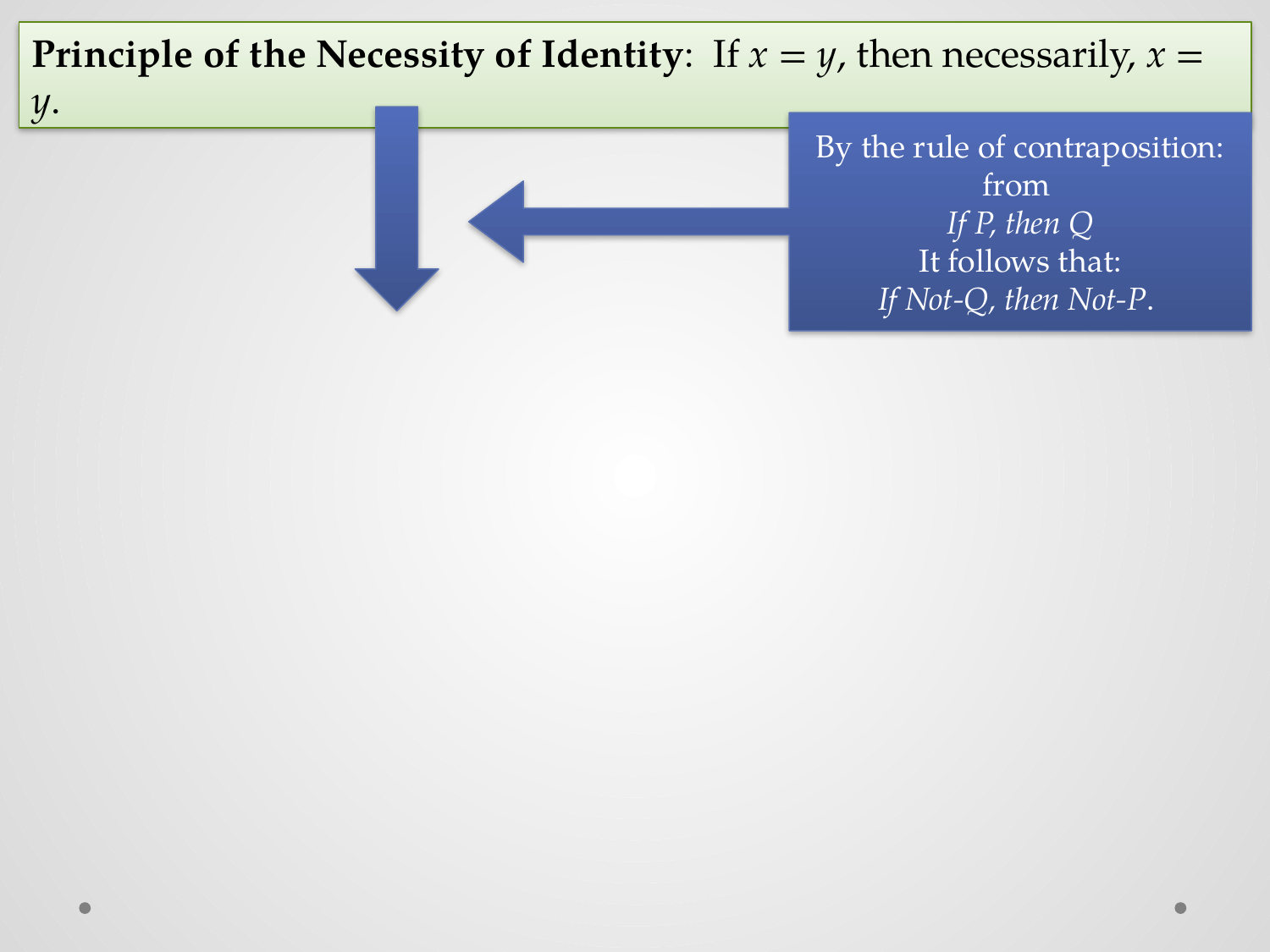

Principle of the Necessity of Identity:  If x = y, then necessarily, x = y.

By the rule of contraposition: from
If P, then Q
It follows that:
If Not-Q, then Not-P.